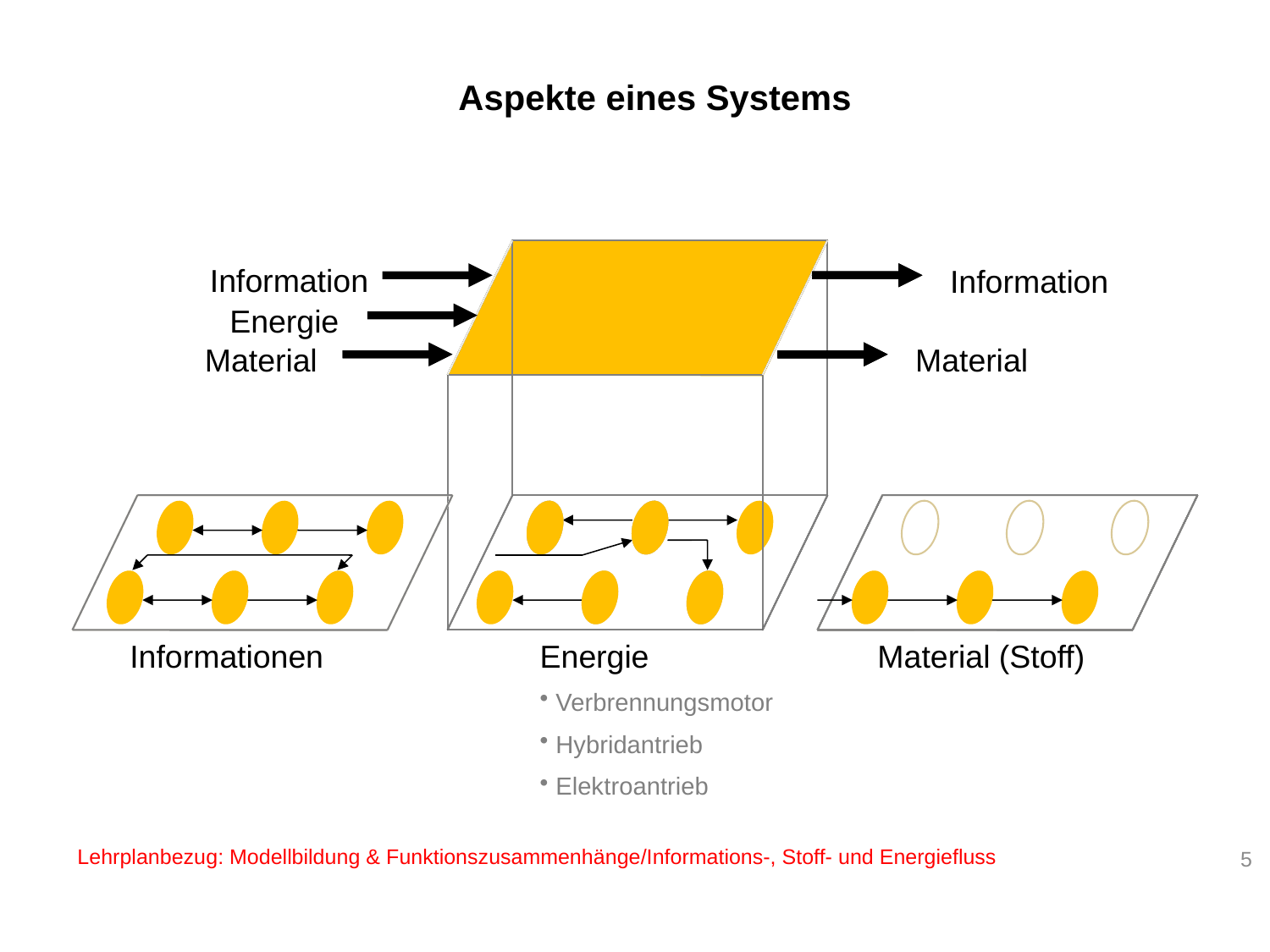

# Aspekte eines Systems

Information
Information

Energie

Material
Material

Informationen
Energie
 Verbrennungsmotor
 Hybridantrieb
 Elektroantrieb

Material (Stoff)
5
Lehrplanbezug: Modellbildung & Funktionszusammenhänge/Informations-, Stoff- und Energiefluss